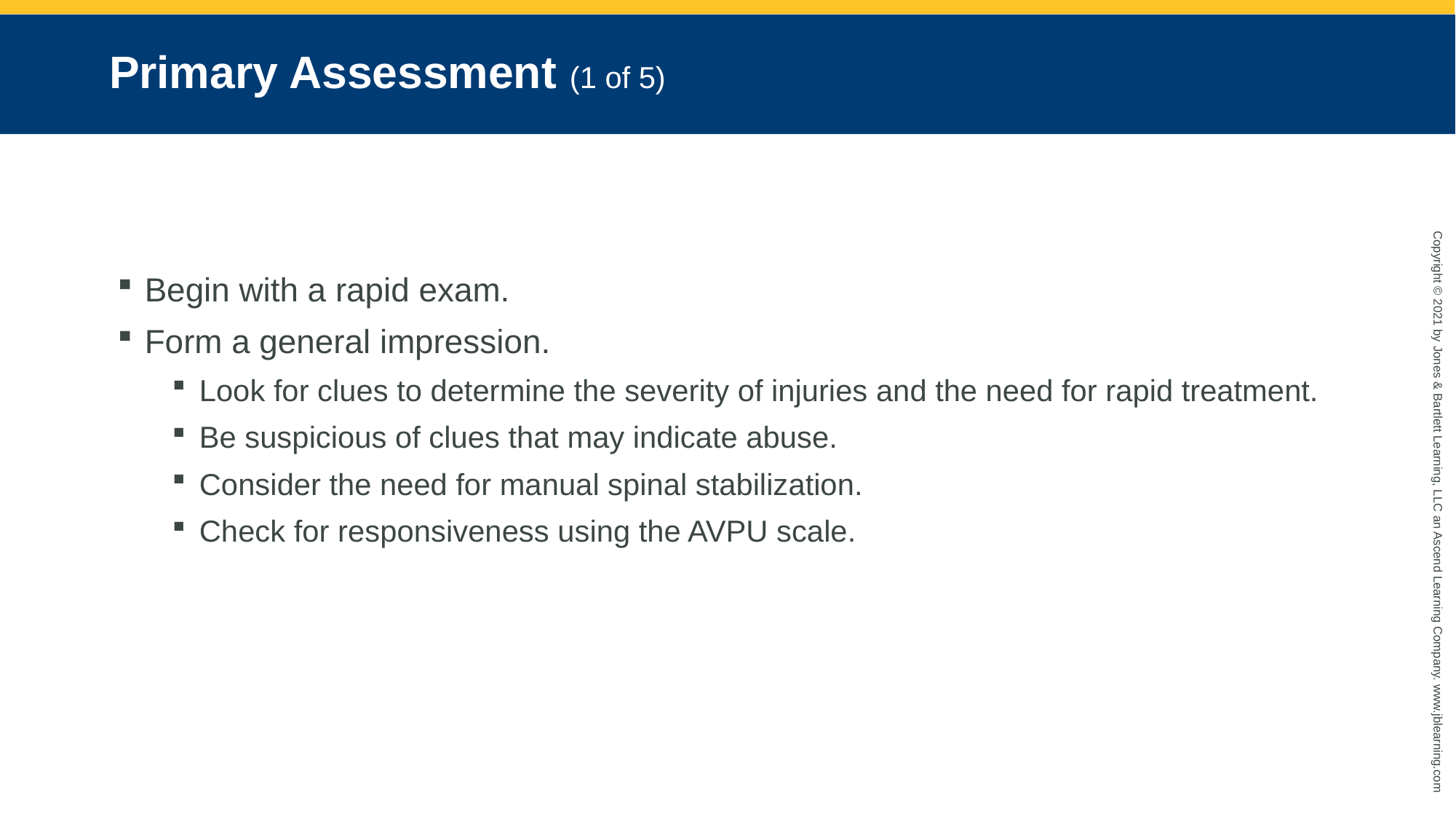

# Primary Assessment (1 of 5)
Begin with a rapid exam.
Form a general impression.
Look for clues to determine the severity of injuries and the need for rapid treatment.
Be suspicious of clues that may indicate abuse.
Consider the need for manual spinal stabilization.
Check for responsiveness using the AVPU scale.